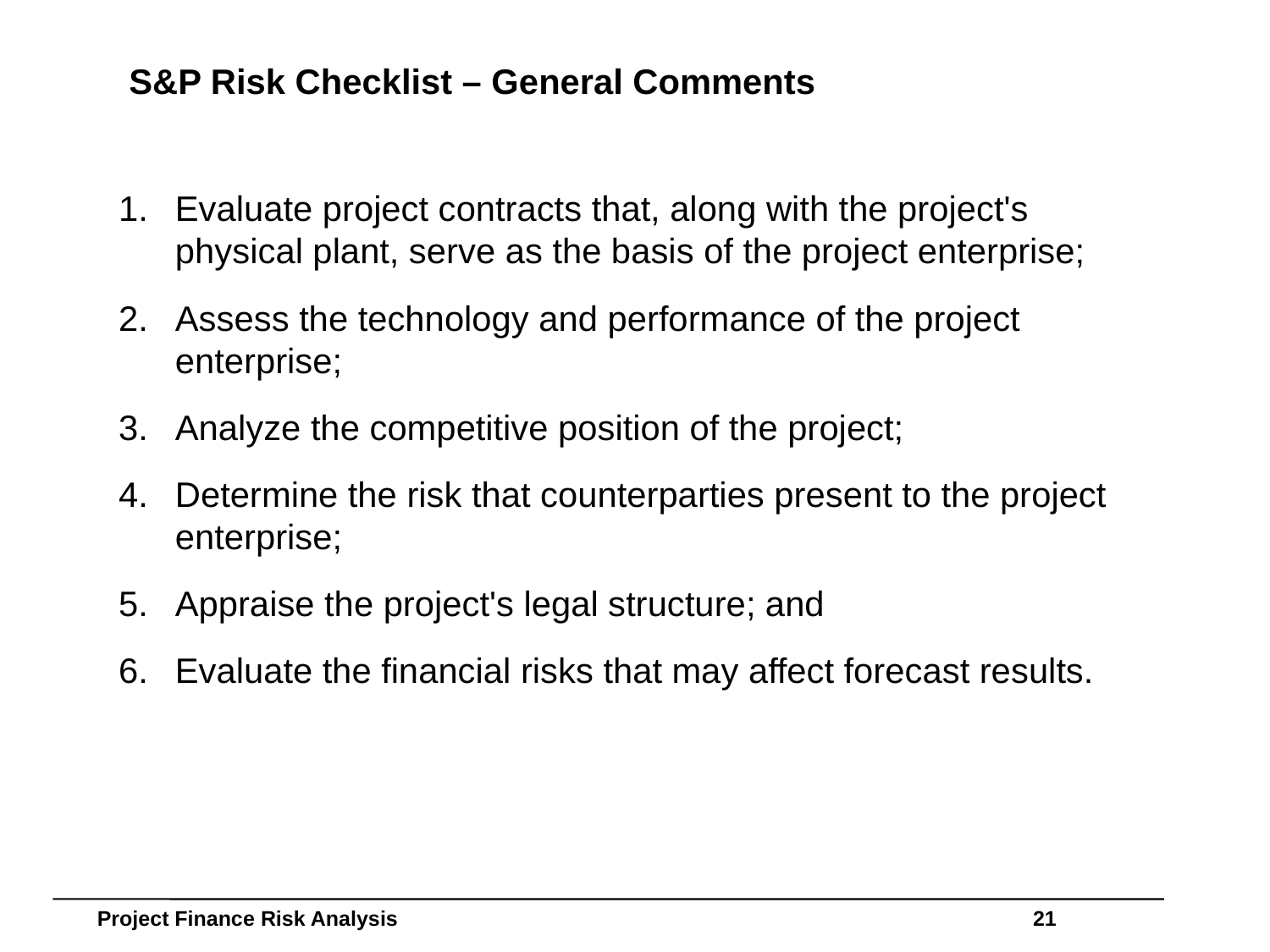

# S&P Risk Checklist – General Comments
Evaluate project contracts that, along with the project's physical plant, serve as the basis of the project enterprise;
Assess the technology and performance of the project enterprise;
Analyze the competitive position of the project;
Determine the risk that counterparties present to the project enterprise;
Appraise the project's legal structure; and
Evaluate the financial risks that may affect forecast results.